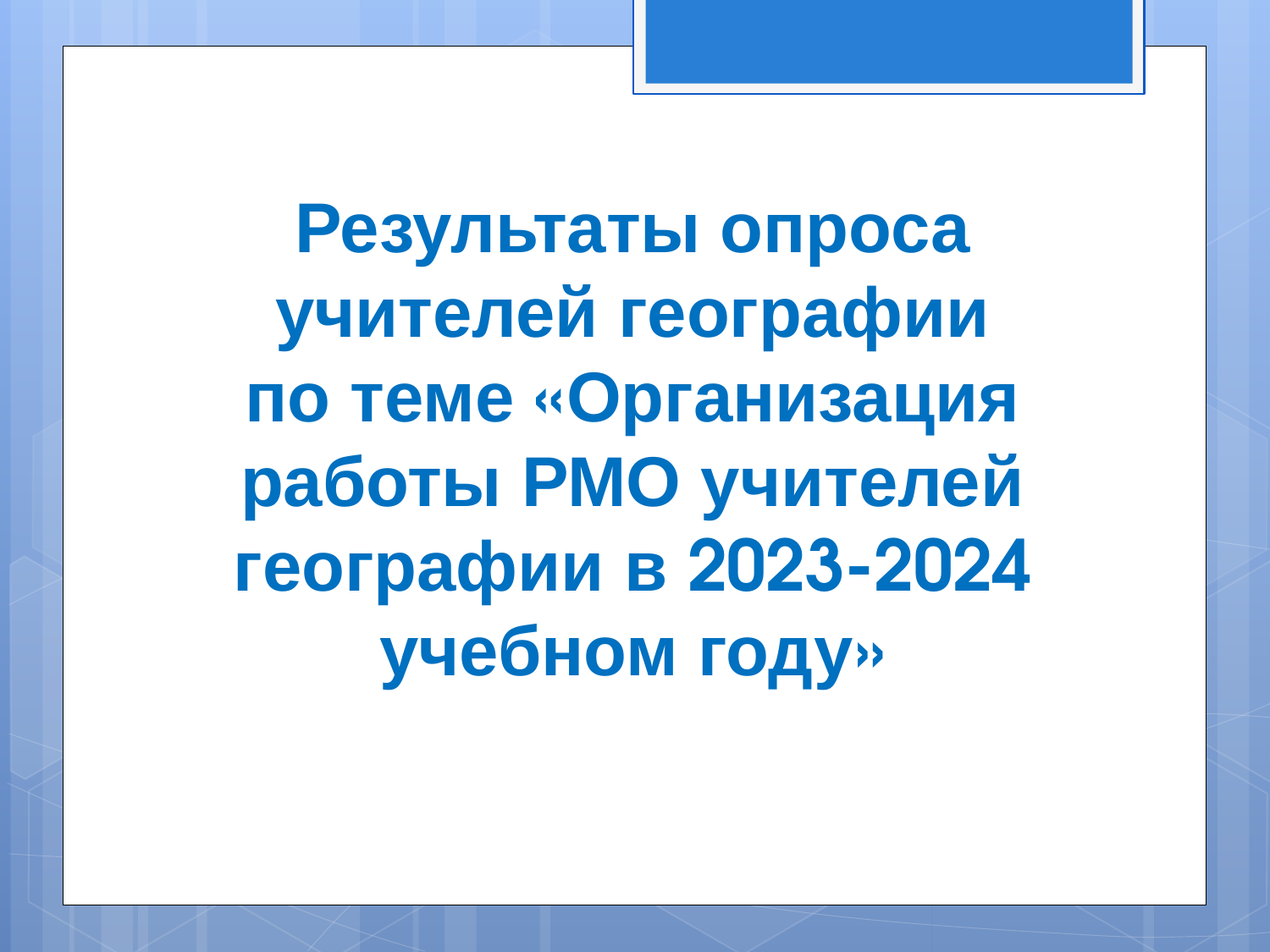

# Результаты опроса учителей географии по теме «Организация работы РМО учителей географии в 2023-2024 учебном году»